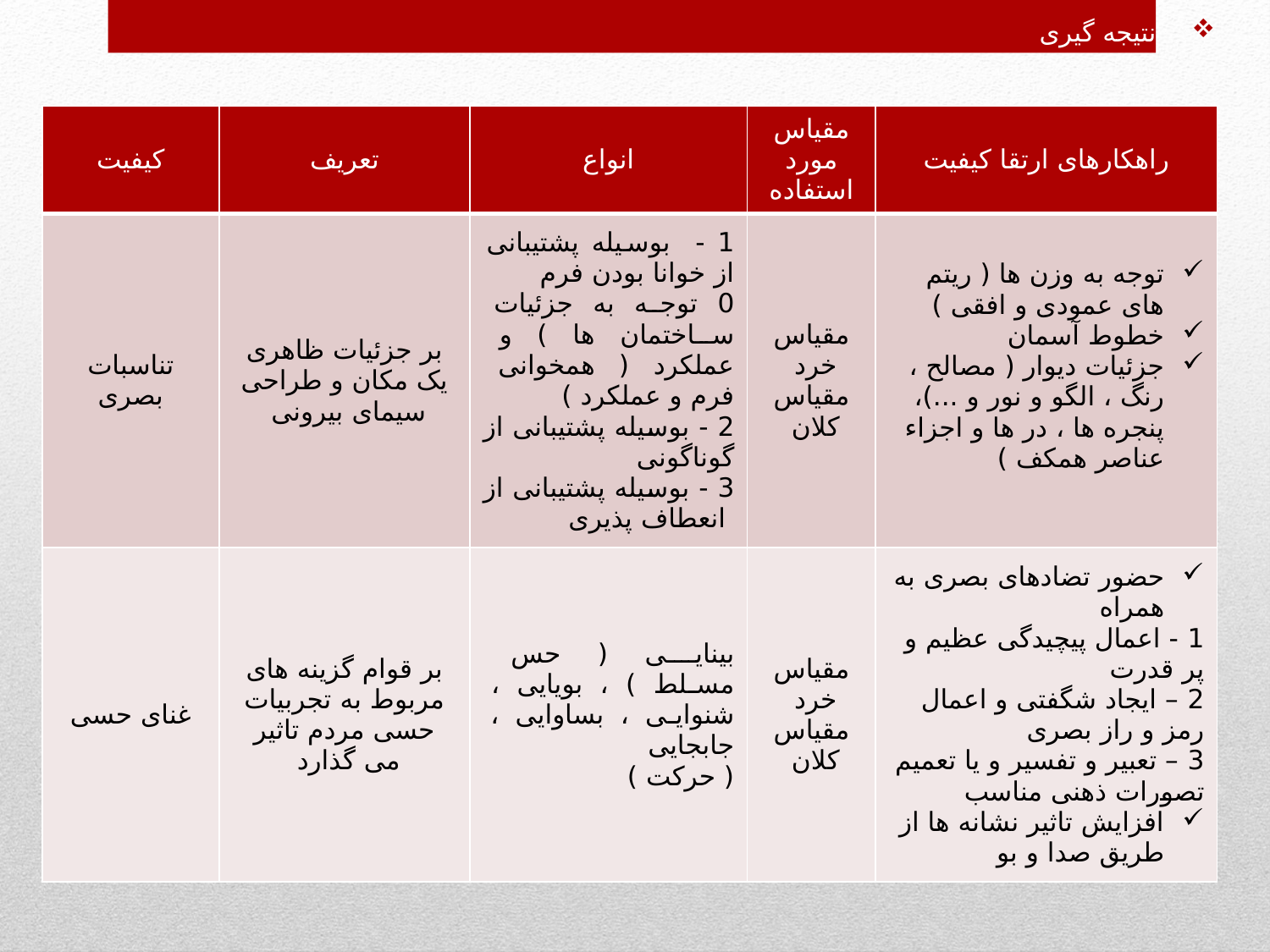

نتیجه گیری
| کیفیت | تعریف | انواع | مقیاس مورد استفاده | راهکارهای ارتقا کیفیت |
| --- | --- | --- | --- | --- |
| تناسبات بصری | بر جزئیات ظاهری یک مکان و طراحی سیمای بیرونی | 1 - بوسیله پشتیبانی از خوانا بودن فرم 0 توجه به جزئیات ساختمان ها ) و عملکرد ( همخوانی فرم و عملکرد ) 2 - بوسیله پشتیبانی از گوناگونی 3 - بوسیله پشتیبانی از انعطاف پذیری | مقیاس خرد مقیاس کلان | توجه به وزن ها ( ریتم های عمودی و افقی ) خطوط آسمان جزئیات دیوار ( مصالح ، رنگ ، الگو و نور و ...)، پنجره ها ، در ها و اجزاء عناصر همکف ) |
| غنای حسی | بر قوام گزینه های مربوط به تجربیات حسی مردم تاثیر می گذارد | بینایی ( حس مسلط ) ، بویایی ، شنوایی ، بساوایی ، جابجایی ( حرکت ) | مقیاس خرد مقیاس کلان | حضور تضادهای بصری به همراه 1 - اعمال پیچیدگی عظیم و پر قدرت 2 – ایجاد شگفتی و اعمال رمز و راز بصری 3 – تعبیر و تفسیر و یا تعمیم تصورات ذهنی مناسب افزایش تاثیر نشانه ها از طریق صدا و بو |
# محیط های پاسخده -نتیجه گیری